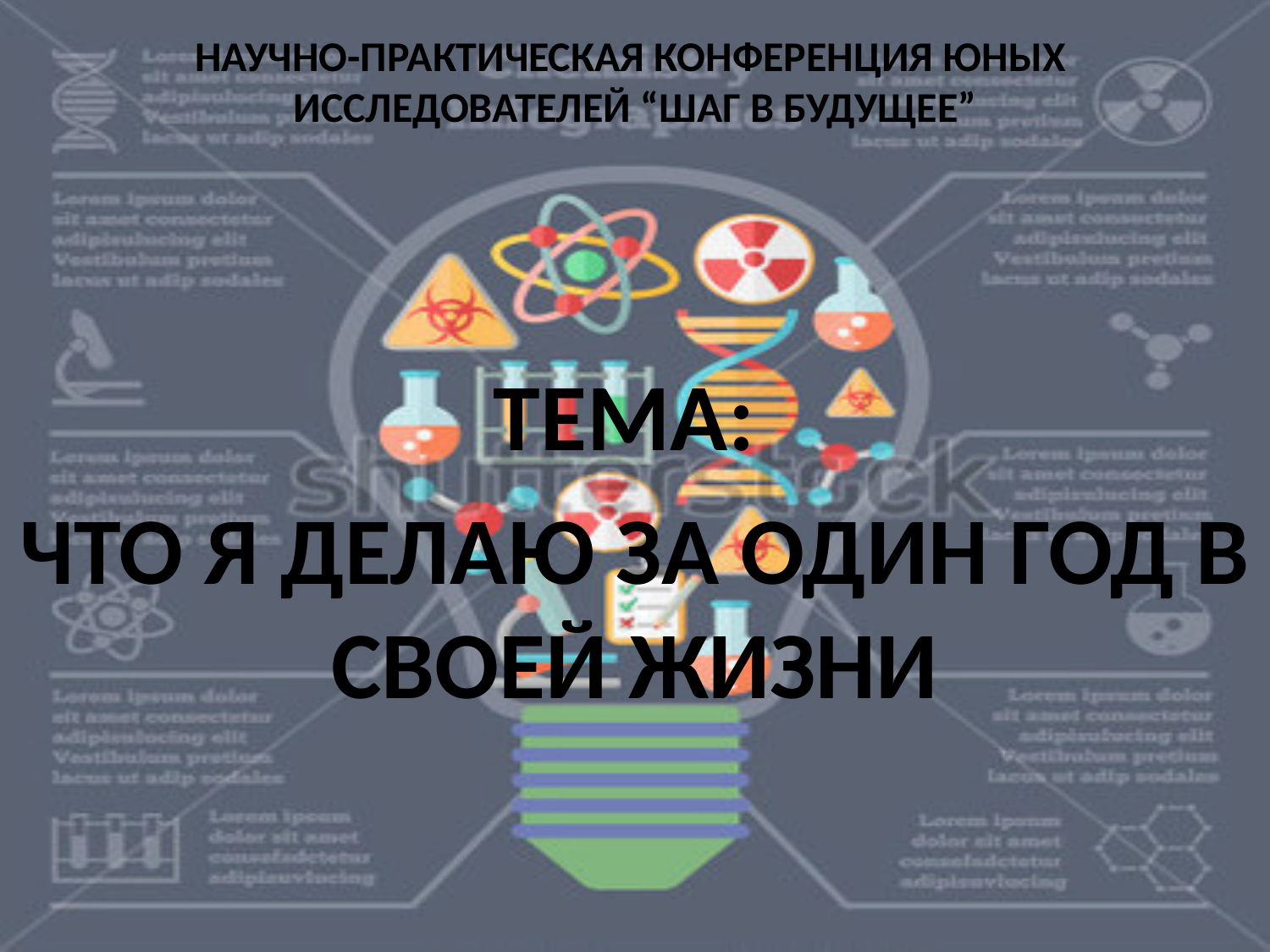

# НАУЧНО-ПРАКТИЧЕСКАЯ КОНФЕРЕНЦИЯ ЮНЫХ ИССЛЕДОВАТЕЛЕЙ “ШАГ В БУДУЩЕЕ”
ТЕМА:
ЧТО Я ДЕЛАЮ ЗА ОДИН ГОД В СВОЕЙ ЖИЗНИ